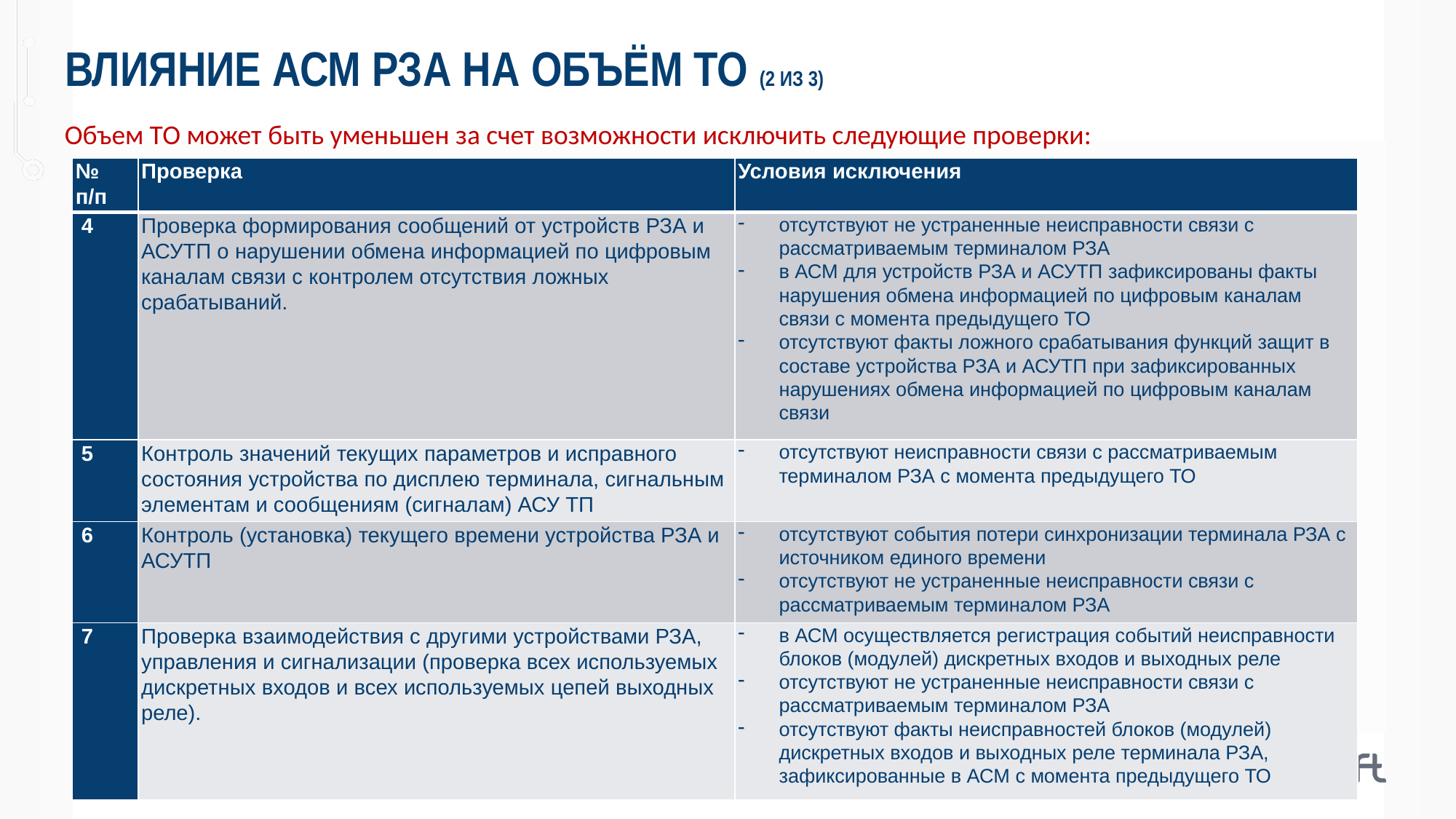

# Влияние АСМ РЗА на объём ТО (2 из 3)
Объем ТО может быть уменьшен за счет возможности исключить следующие проверки:
| № п/п | Проверка | Условия исключения |
| --- | --- | --- |
| 4 | Проверка формирования сообщений от устройств РЗА и АСУТП о нарушении обмена информацией по цифровым каналам связи с контролем отсутствия ложных срабатываний. | отсутствуют не устраненные неисправности связи с рассматриваемым терминалом РЗА в АСМ для устройств РЗА и АСУТП зафиксированы факты нарушения обмена информацией по цифровым каналам связи с момента предыдущего ТО отсутствуют факты ложного срабатывания функций защит в составе устройства РЗА и АСУТП при зафиксированных нарушениях обмена информацией по цифровым каналам связи |
| 5 | Контроль значений текущих параметров и исправного состояния устройства по дисплею терминала, сигнальным элементам и сообщениям (сигналам) АСУ ТП | отсутствуют неисправности связи с рассматриваемым терминалом РЗА с момента предыдущего ТО |
| 6 | Контроль (установка) текущего времени устройства РЗА и АСУТП | отсутствуют события потери синхронизации терминала РЗА с источником единого времени отсутствуют не устраненные неисправности связи с рассматриваемым терминалом РЗА |
| 7 | Проверка взаимодействия с другими устройствами РЗА, управления и сигнализации (проверка всех используемых дискретных входов и всех используемых цепей выходных реле). | в АСМ осуществляется регистрация событий неисправности блоков (модулей) дискретных входов и выходных реле отсутствуют не устраненные неисправности связи с рассматриваемым терминалом РЗА отсутствуют факты неисправностей блоков (модулей) дискретных входов и выходных реле терминала РЗА, зафиксированные в АСМ с момента предыдущего ТО |
14